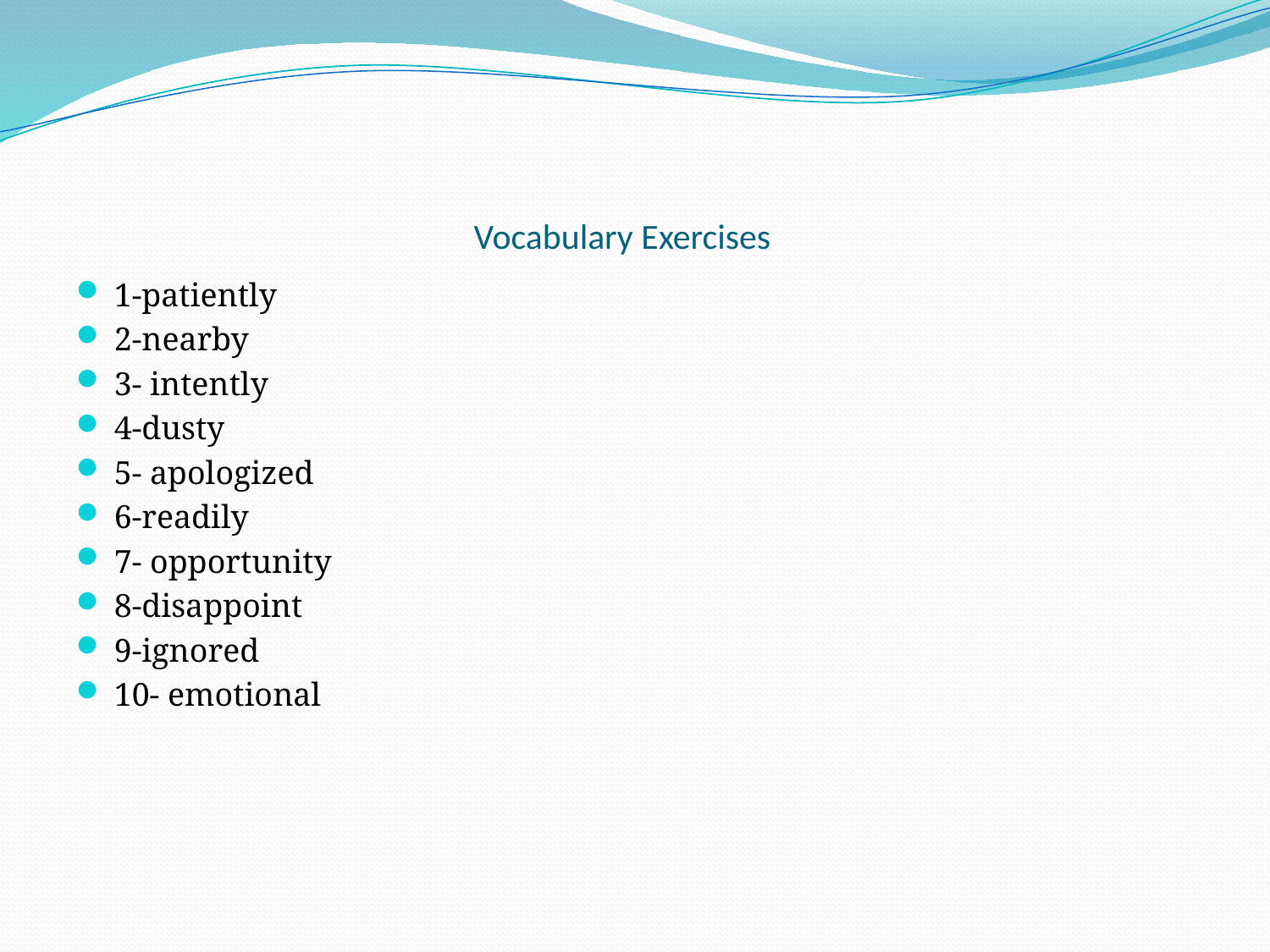

# Vocabulary Exercises
1-patiently
2-nearby
3- intently
4-dusty
5- apologized
6-readily
7- opportunity
8-disappoint
9-ignored
10- emotional